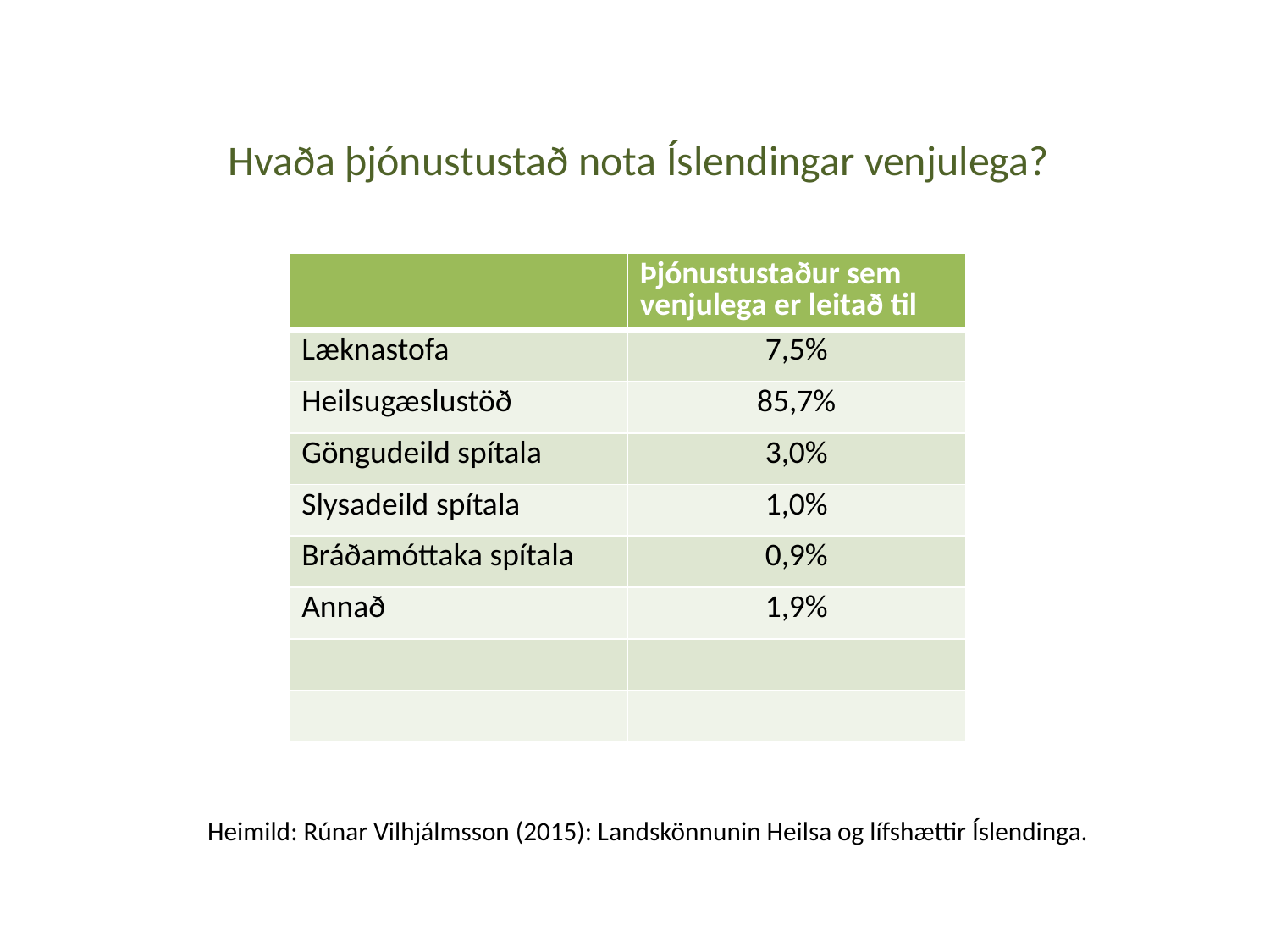

Hvaða þjónustustað nota Íslendingar venjulega?
|  | Þjónustustaður sem venjulega er leitað til |
| --- | --- |
| Læknastofa | 7,5% |
| Heilsugæslustöð | 85,7% |
| Göngudeild spítala | 3,0% |
| Slysadeild spítala | 1,0% |
| Bráðamóttaka spítala | 0,9% |
| Annað | 1,9% |
|  |  |
|  |  |
Heimild: Rúnar Vilhjálmsson (2015): Landskönnunin Heilsa og lífshættir Íslendinga.